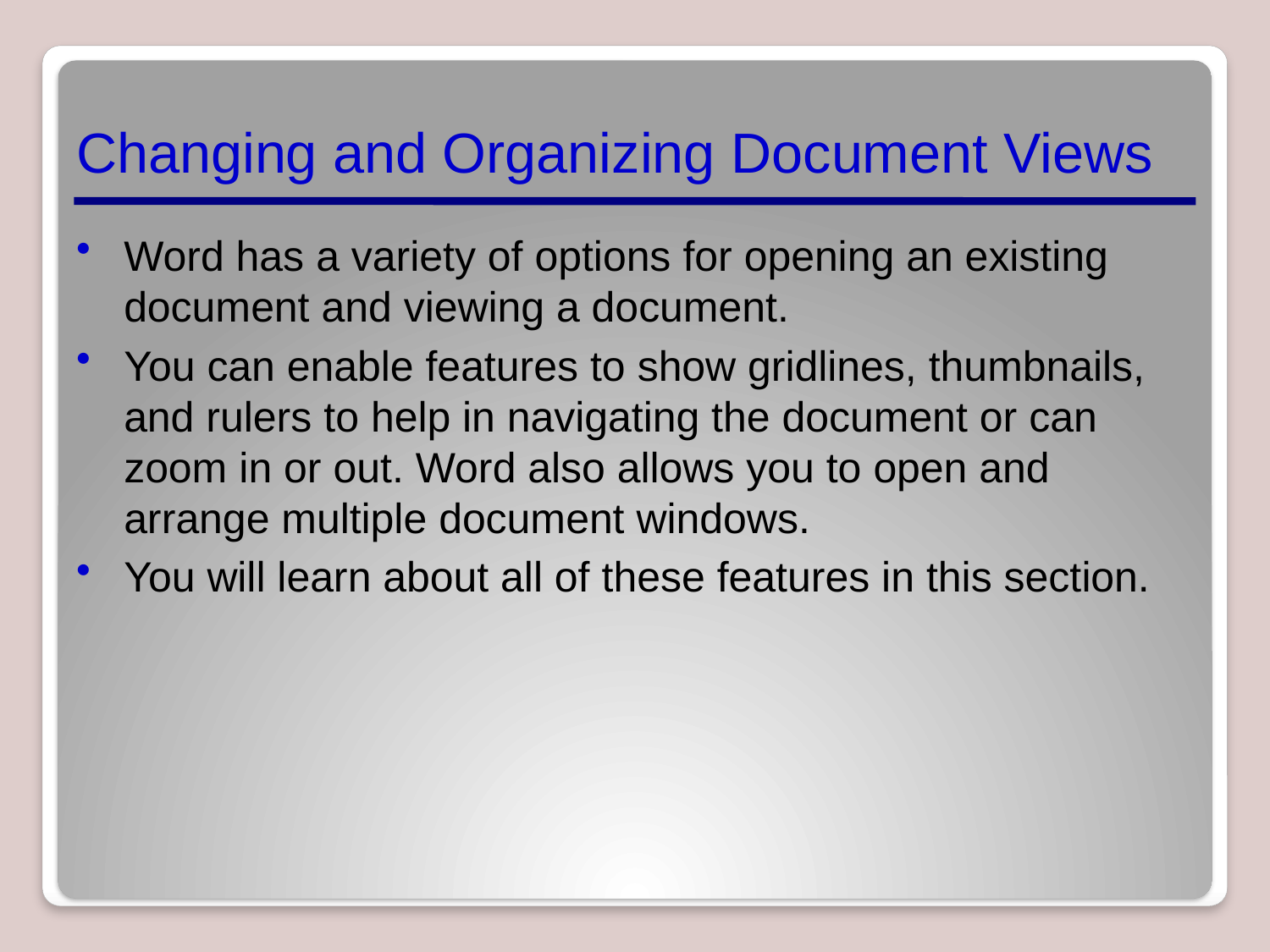

# Changing and Organizing Document Views
Word has a variety of options for opening an existing document and viewing a document.
You can enable features to show gridlines, thumbnails, and rulers to help in navigating the document or can zoom in or out. Word also allows you to open and arrange multiple document windows.
You will learn about all of these features in this section.